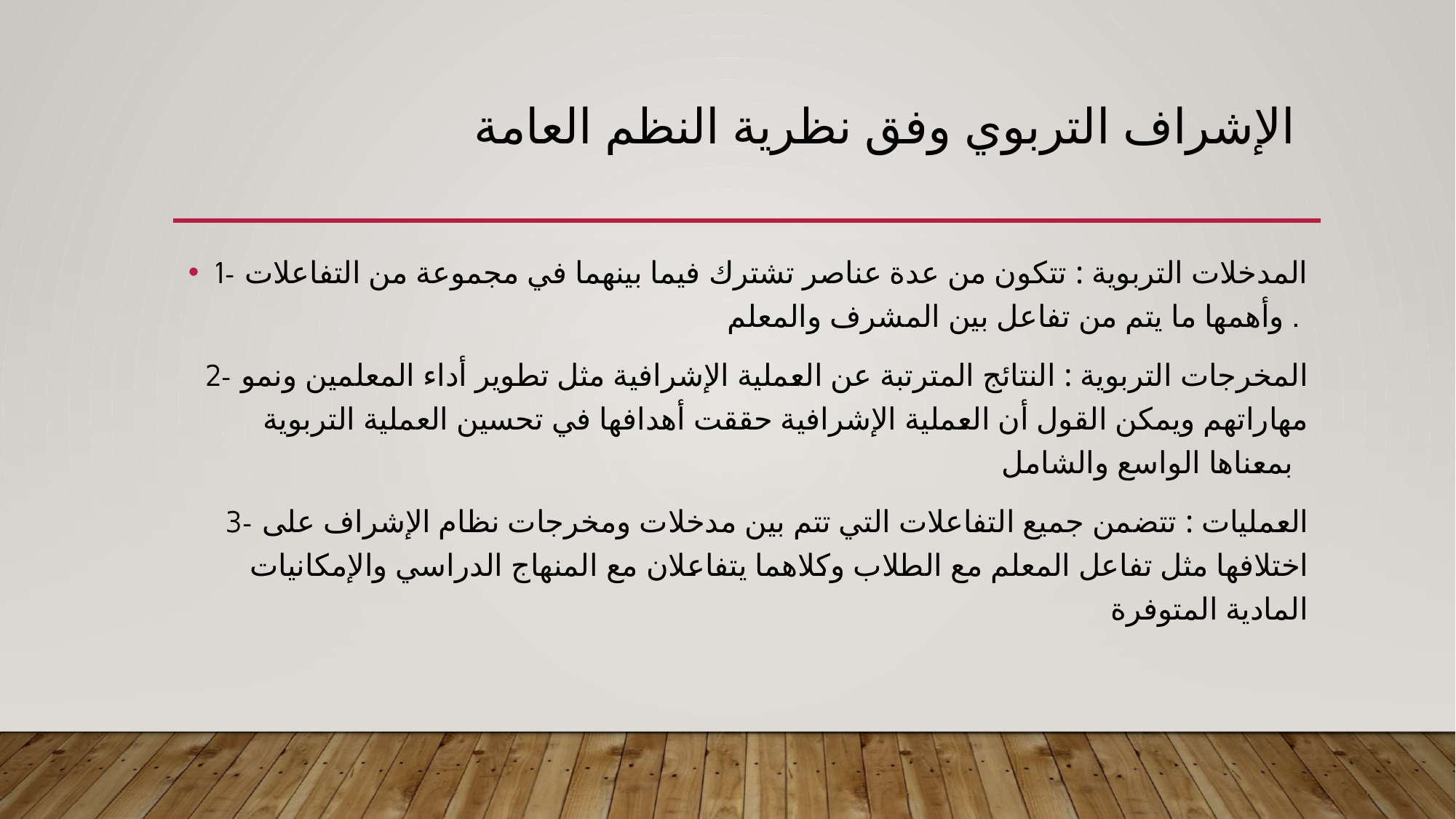

# الإشراف التربوي وفق نظرية النظم العامة
1- المدخلات التربوية : تتكون من عدة عناصر تشترك فيما بينهما في مجموعة من التفاعلات وأهمها ما يتم من تفاعل بين المشرف والمعلم .
2- المخرجات التربوية : النتائج المترتبة عن العملية الإشرافية مثل تطوير أداء المعلمين ونمو مهاراتهم ويمكن القول أن العملية الإشرافية حققت أهدافها في تحسين العملية التربوية بمعناها الواسع والشامل
  3- العمليات : تتضمن جميع التفاعلات التي تتم بين مدخلات ومخرجات نظام الإشراف على اختلافها مثل تفاعل المعلم مع الطلاب وكلاهما يتفاعلان مع المنهاج الدراسي والإمكانيات المادية المتوفرة